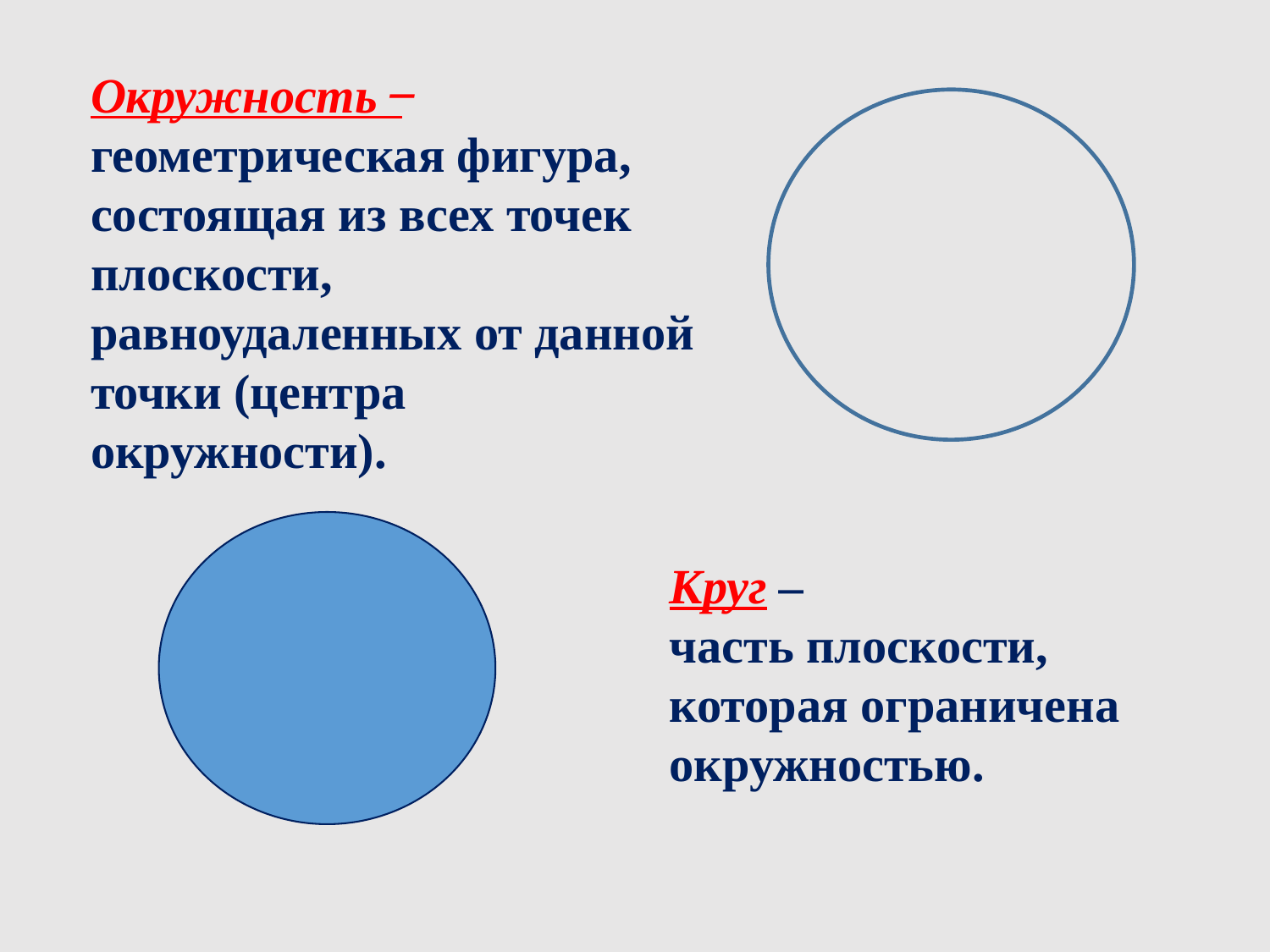

Окружность  ̶
геометрическая фигура, состоящая из всех точек плоскости, равноудаленных от данной точки (центра окружности).

Круг –
часть плоскости, которая ограничена окружностью.